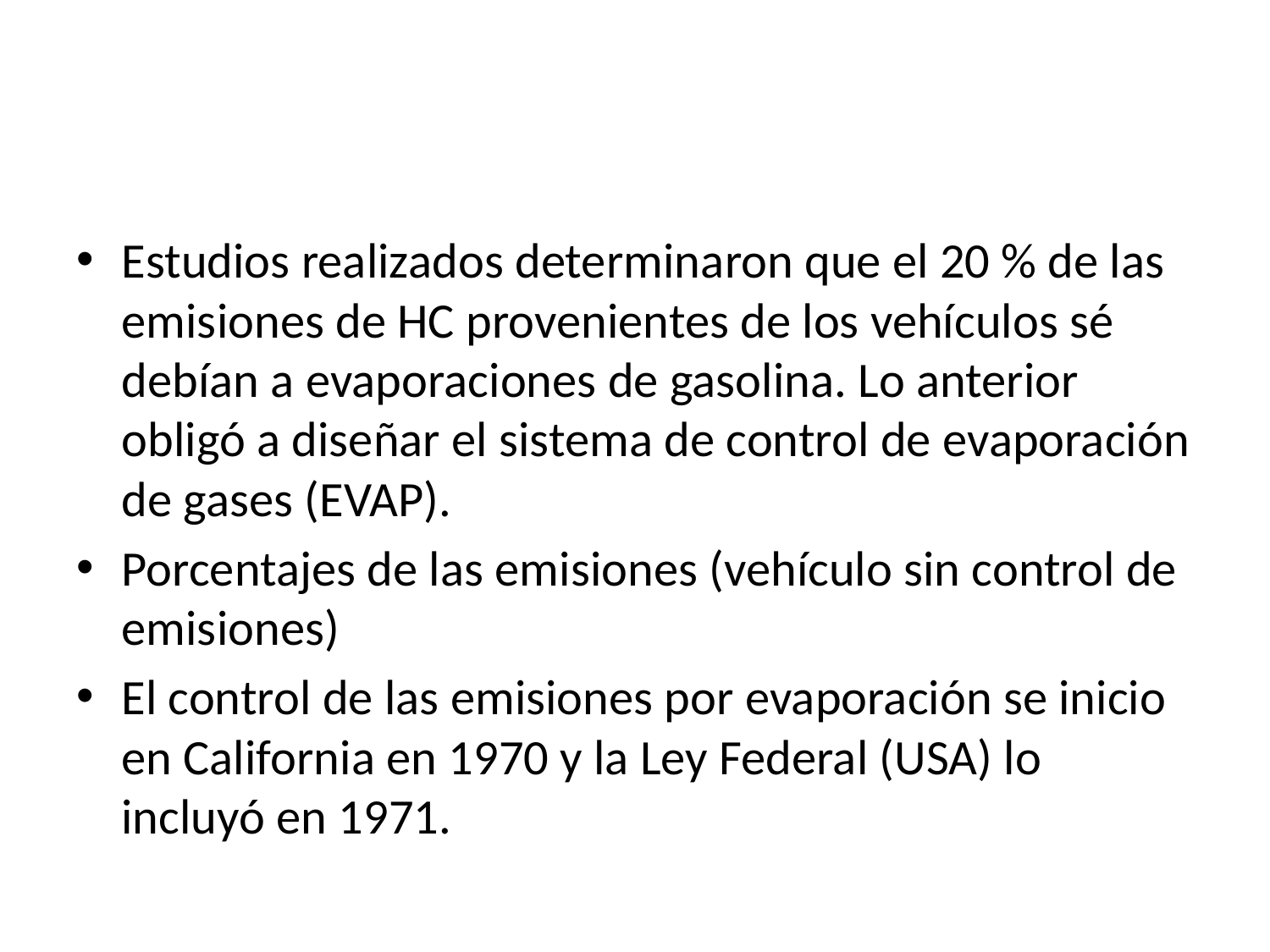

Estudios realizados determinaron que el 20 % de las emisiones de HC provenientes de los vehículos sé debían a evaporaciones de gasolina. Lo anterior obligó a diseñar el sistema de control de evaporación de gases (EVAP).
Porcentajes de las emisiones (vehículo sin control de emisiones)
El control de las emisiones por evaporación se inicio en California en 1970 y la Ley Federal (USA) lo incluyó en 1971.